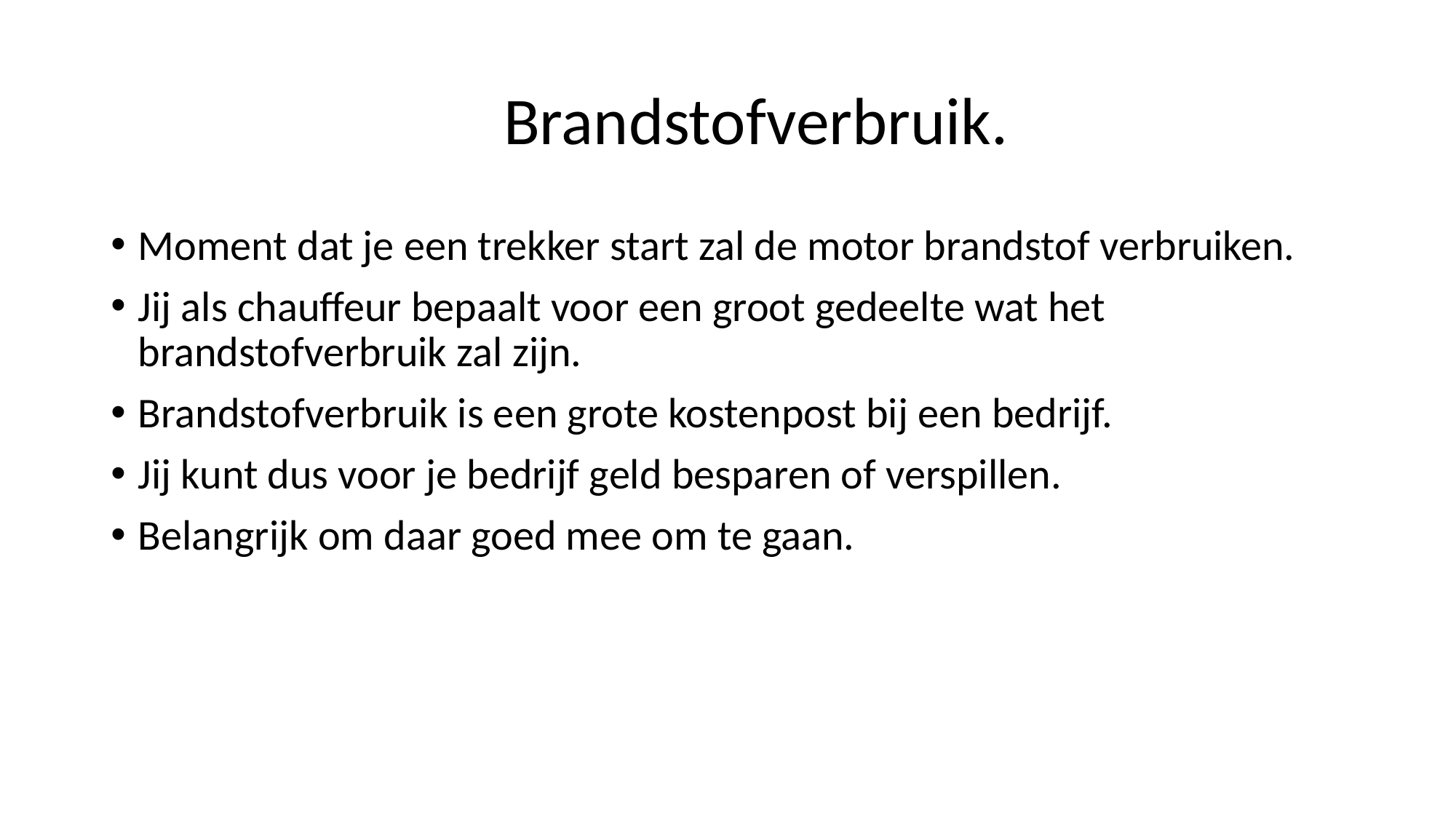

# Brandstofverbruik.
Moment dat je een trekker start zal de motor brandstof verbruiken.
Jij als chauffeur bepaalt voor een groot gedeelte wat het brandstofverbruik zal zijn.
Brandstofverbruik is een grote kostenpost bij een bedrijf.
Jij kunt dus voor je bedrijf geld besparen of verspillen.
Belangrijk om daar goed mee om te gaan.